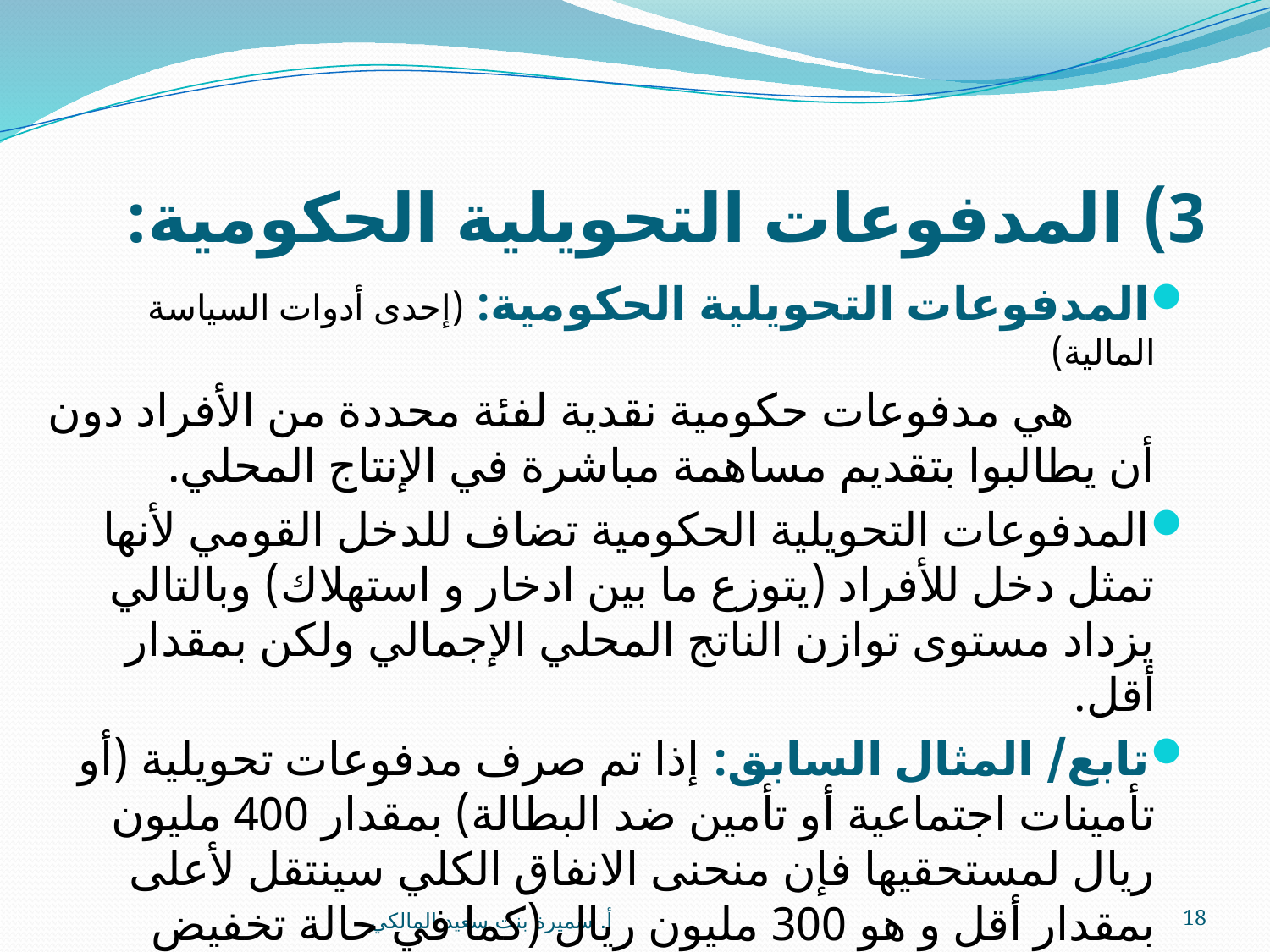

# 3) المدفوعات التحويلية الحكومية:
المدفوعات التحويلية الحكومية: (إحدى أدوات السياسة المالية)
          هي مدفوعات حكومية نقدية لفئة محددة من الأفراد دون أن يطالبوا بتقديم مساهمة مباشرة في الإنتاج المحلي.
المدفوعات التحويلية الحكومية تضاف للدخل القومي لأنها تمثل دخل للأفراد (يتوزع ما بين ادخار و استهلاك) وبالتالي يزداد مستوى توازن الناتج المحلي الإجمالي ولكن بمقدار أقل.
تابع/ المثال السابق: إذا تم صرف مدفوعات تحويلية (أو تأمينات اجتماعية أو تأمين ضد البطالة) بمقدار 400 مليون ريال لمستحقيها فإن منحنى الانفاق الكلي سينتقل لأعلى بمقدار أقل و هو 300 مليون ريال (كما في حالة تخفيض الضرائب).
أ. سميرة بنت سعيد المالكي
18